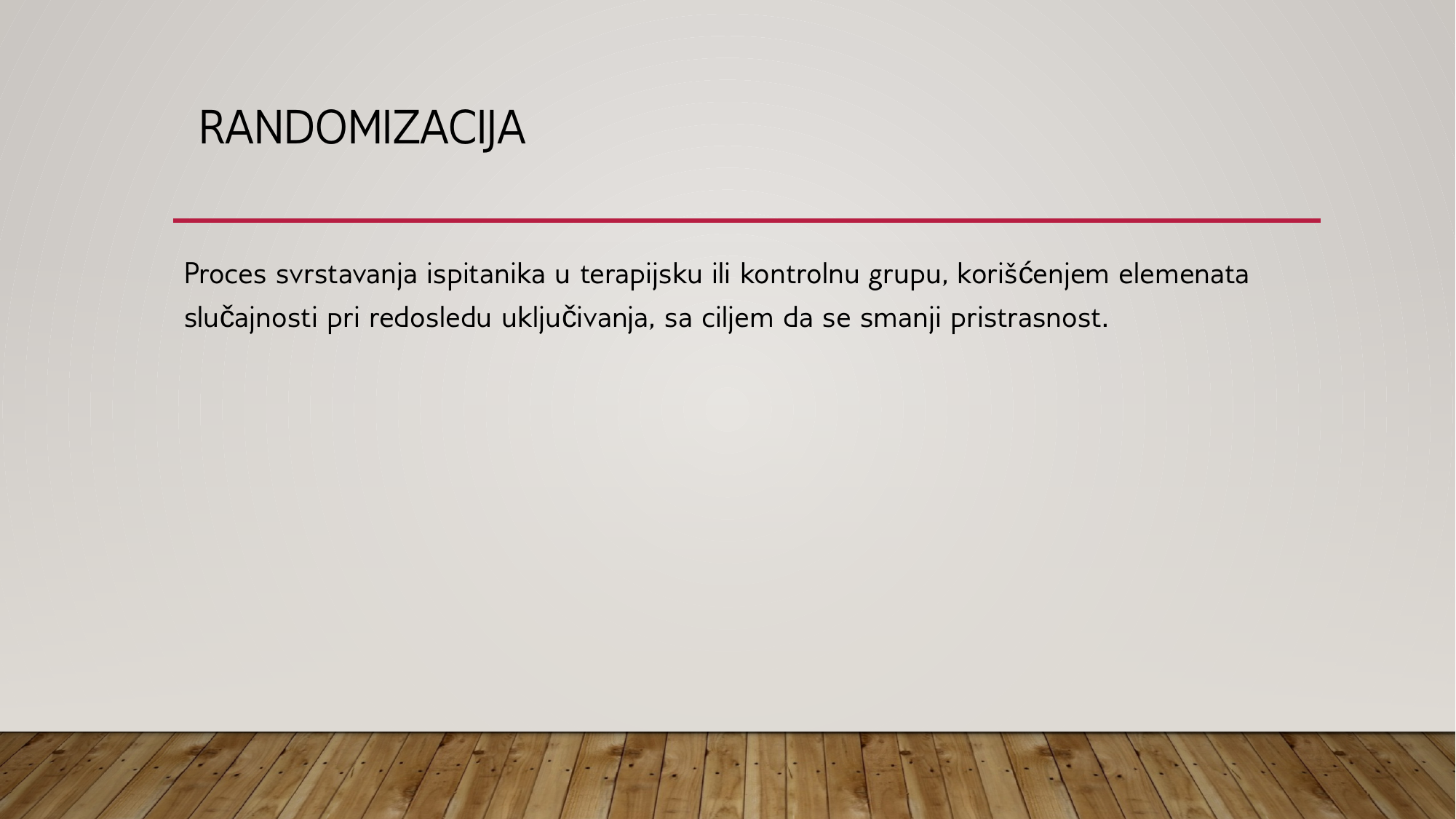

# Randomizacija
Proces svrstavanja ispitanika u terapijsku ili kontrolnu grupu, korišćenjem elemenata slučajnosti pri redosledu uključivanja, sa ciljem da se smanji pristrasnost.